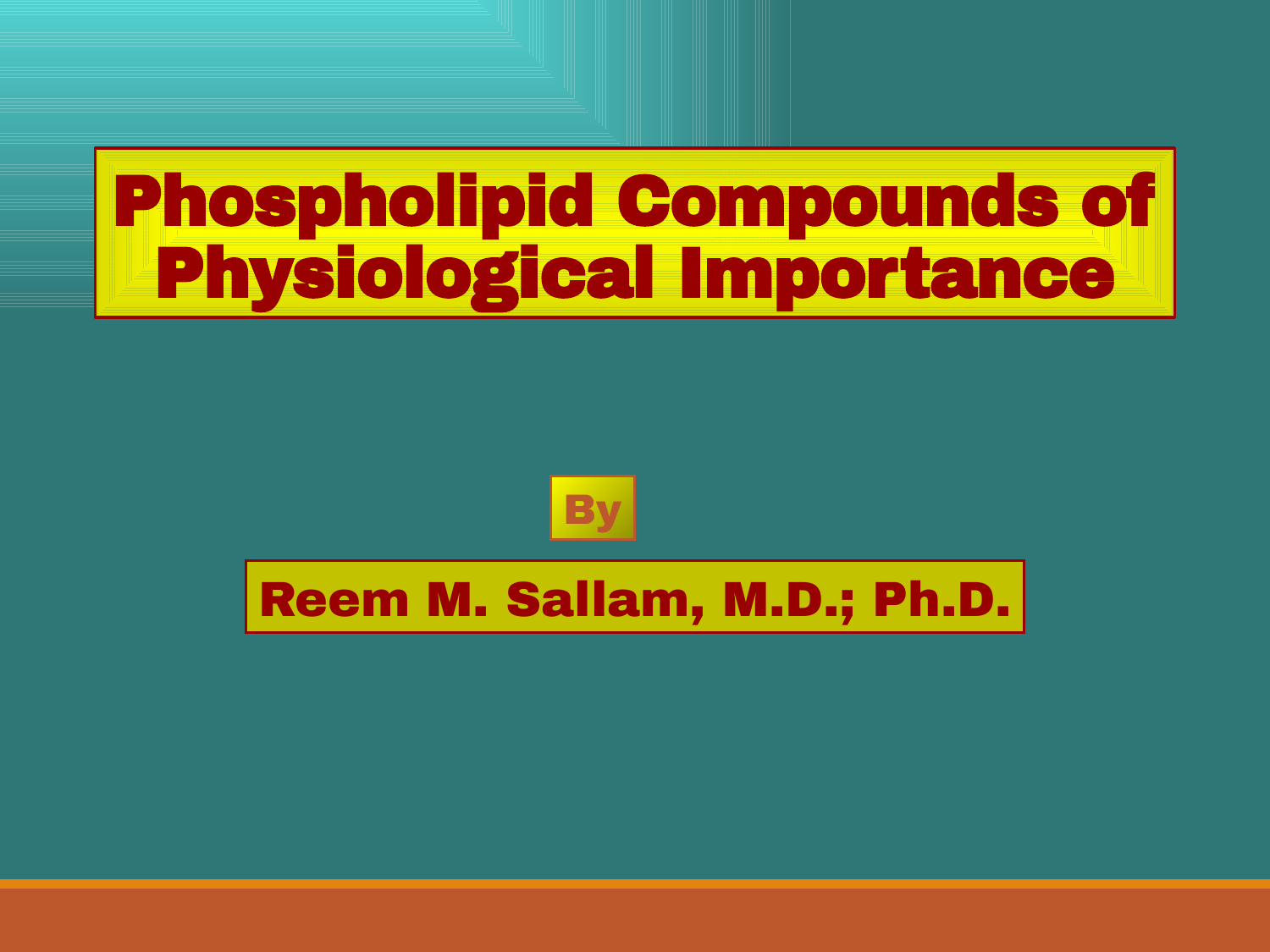

# Phospholipid Compounds of Physiological Importance
By
Reem M. Sallam, M.D.; Ph.D.